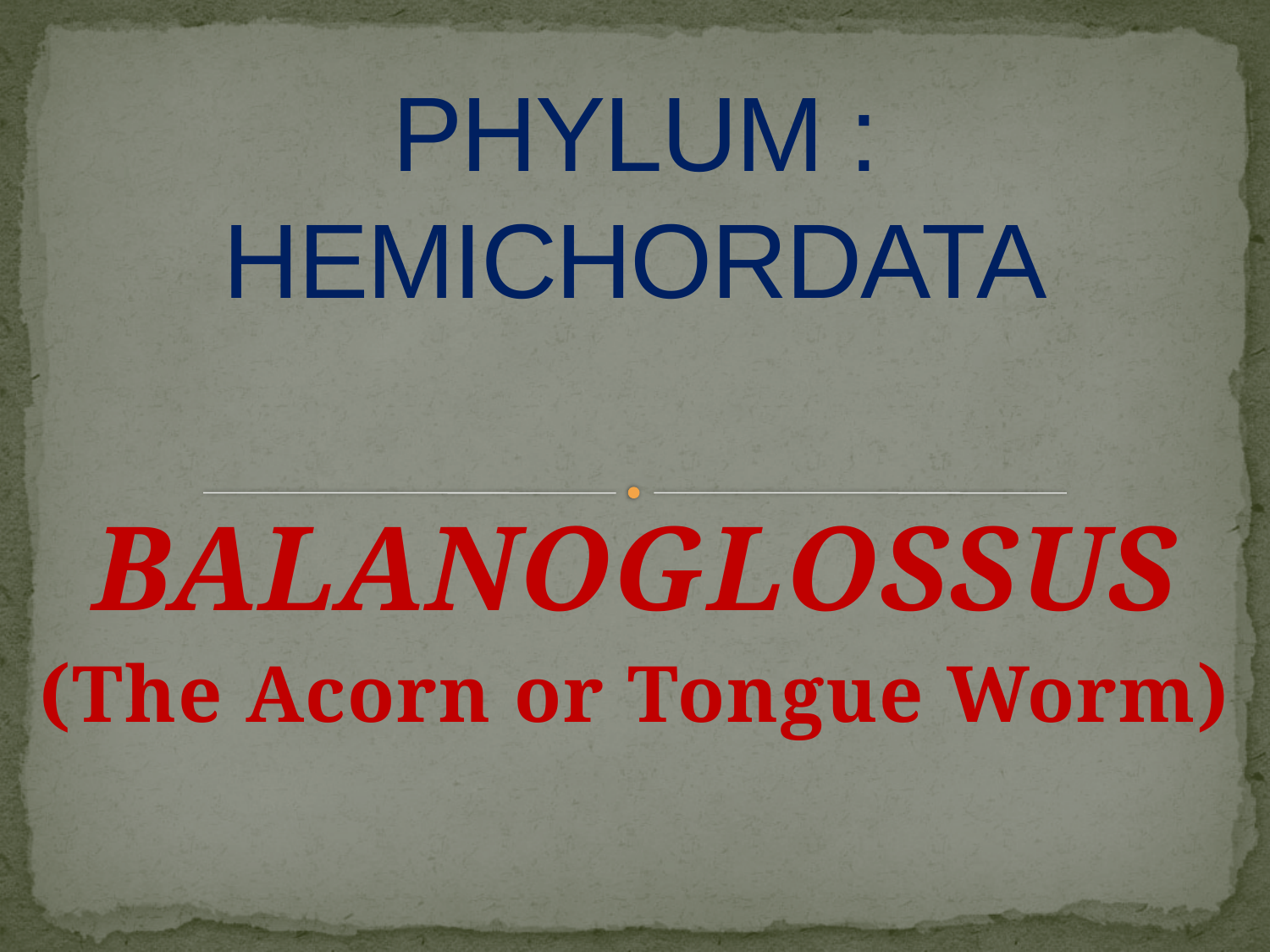

# PHYLUM : HEMICHORDATA
BALANOGLOSSUS
(The Acorn or Tongue Worm)